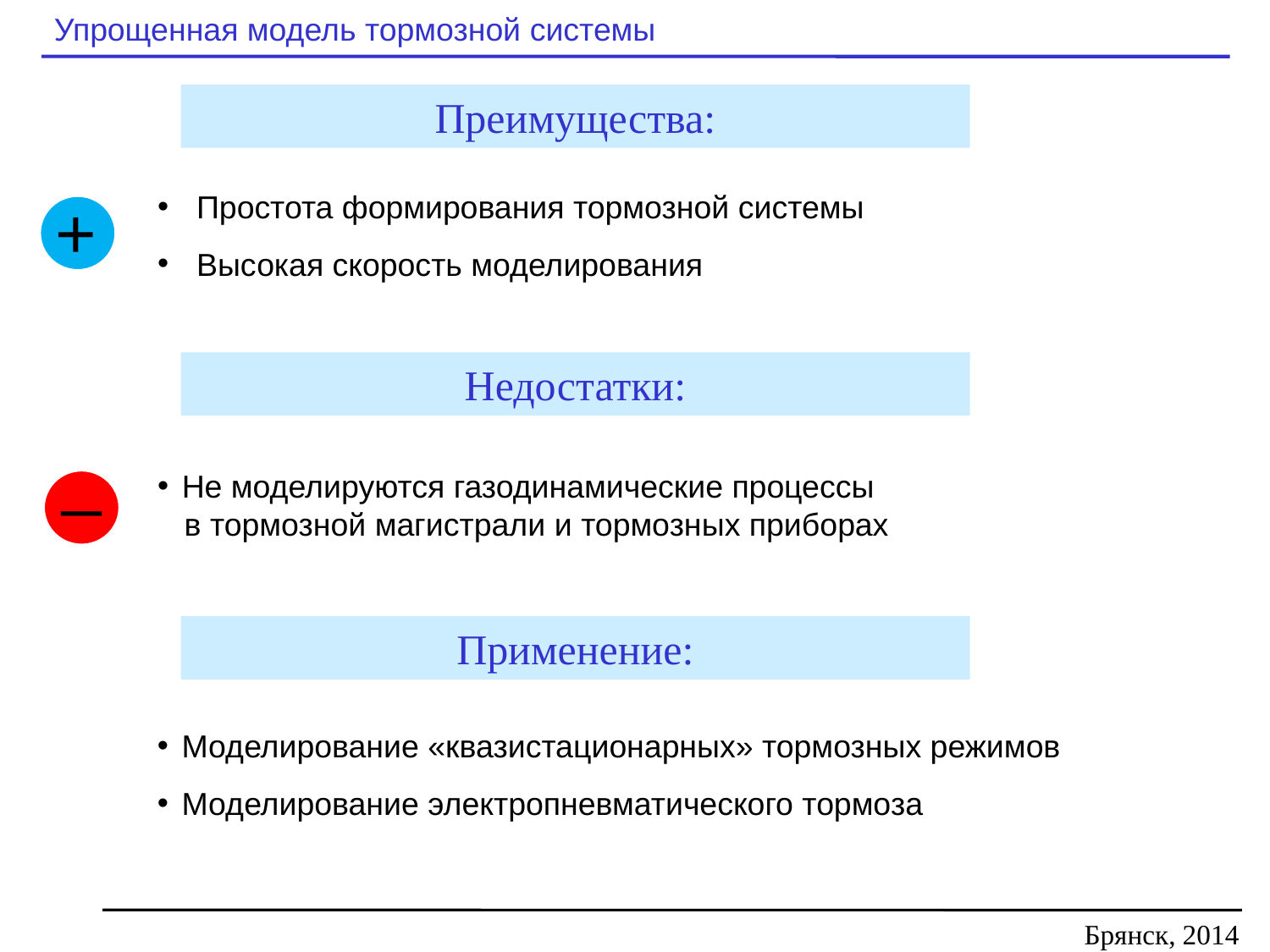

# Упрощенная модель тормозной системы
Преимущества:
 Простота формирования тормозной системы
 Высокая скорость моделирования

+

Недостатки:

Не моделируются газодинамические процессы
   в тормозной магистрали и тормозных приборах

_

Применение:
Моделирование «квазистационарных» тормозных режимов
Моделирование электропневматического тормоза